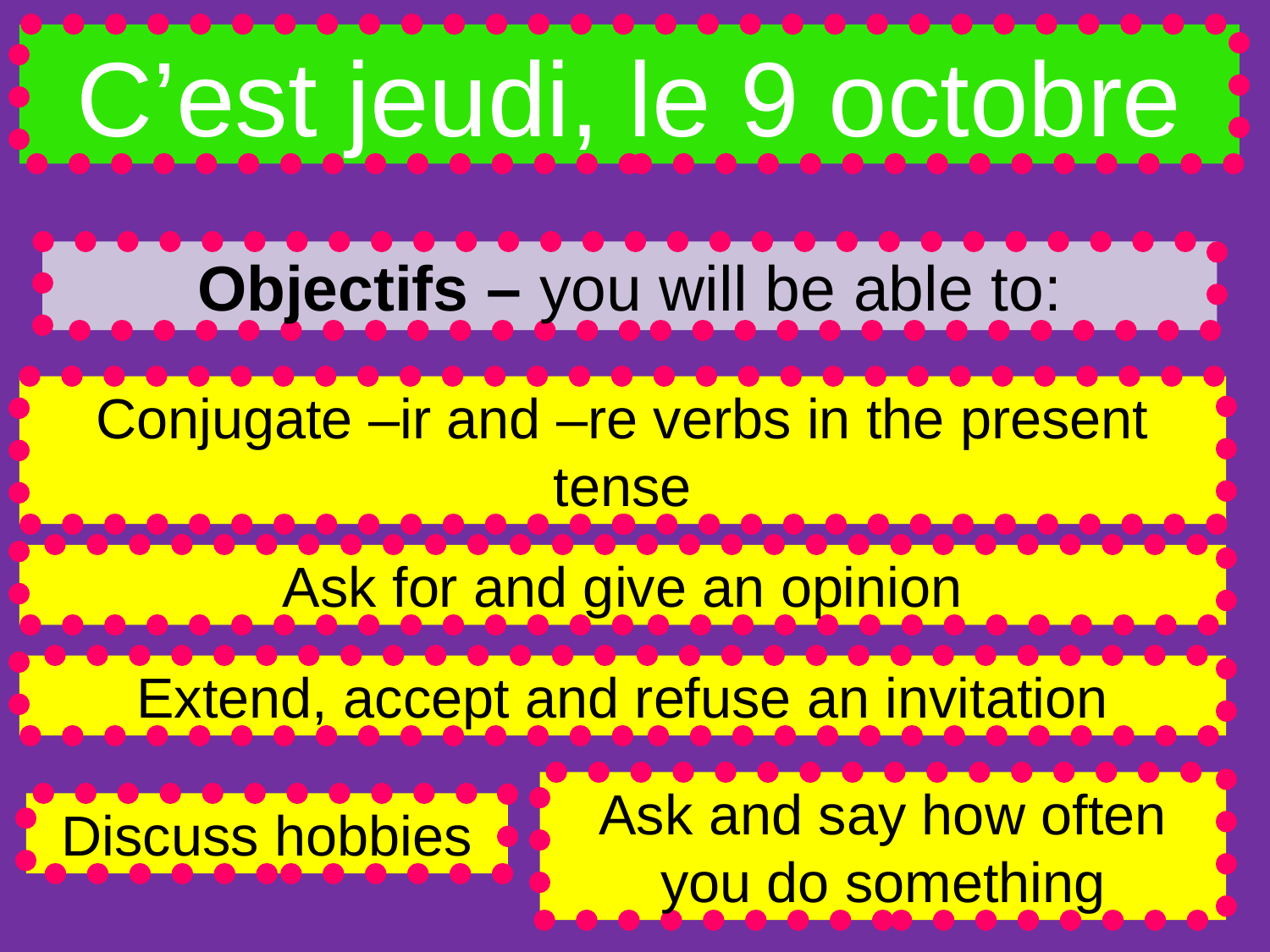

C’est jeudi, le 9 octobre
Objectifs – you will be able to:
Conjugate –ir and –re verbs in the present tense
Ask for and give an opinion
Extend, accept and refuse an invitation
Ask and say how often you do something
Discuss hobbies